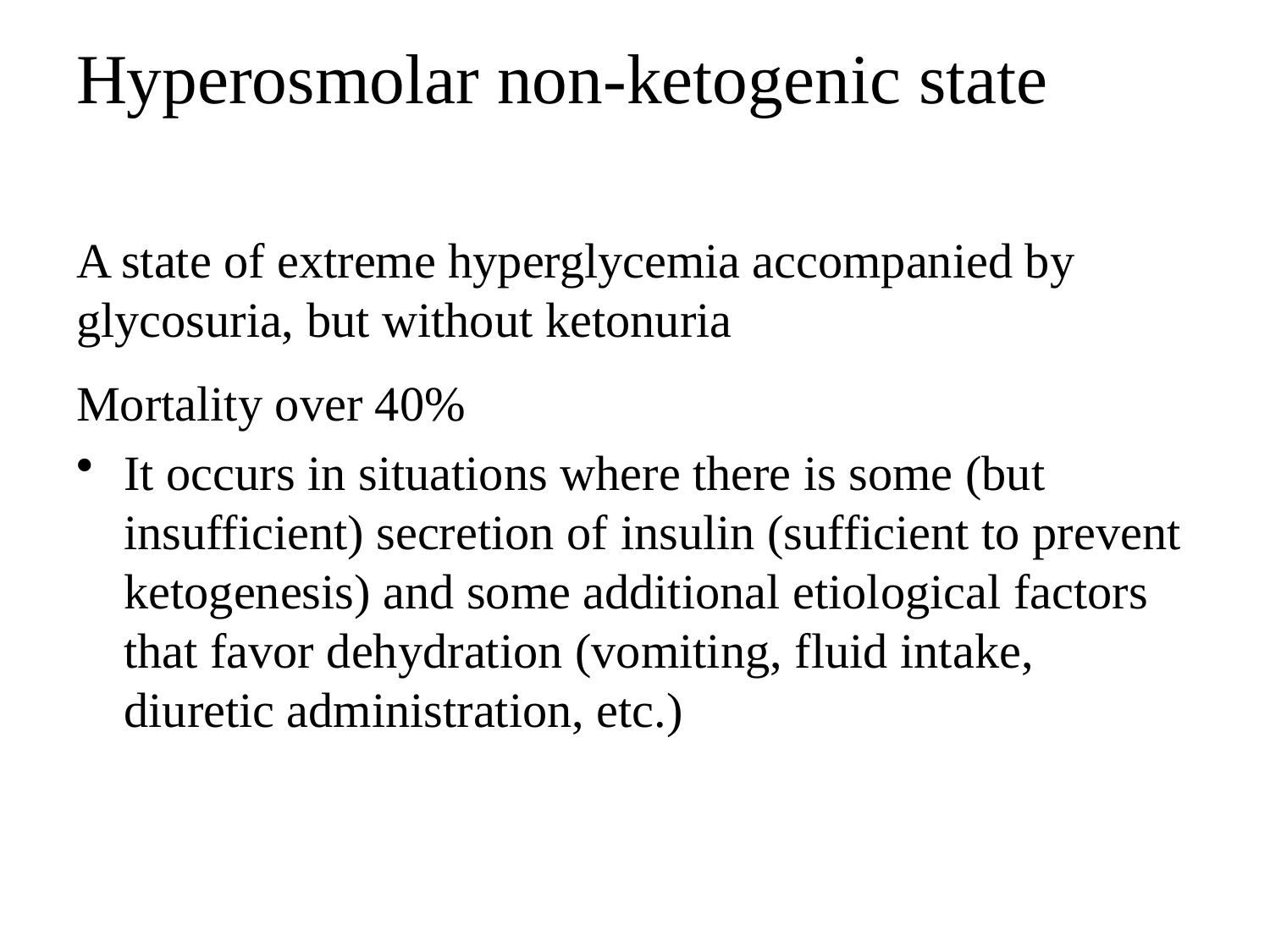

# Hyperosmolar non-ketogenic state

A state of extreme hyperglycemia accompanied by glycosuria, but without ketonuria
Mortality over 40%
It occurs in situations where there is some (but insufficient) secretion of insulin (sufficient to prevent ketogenesis) and some additional etiological factors that favor dehydration (vomiting, fluid intake, diuretic administration, etc.)